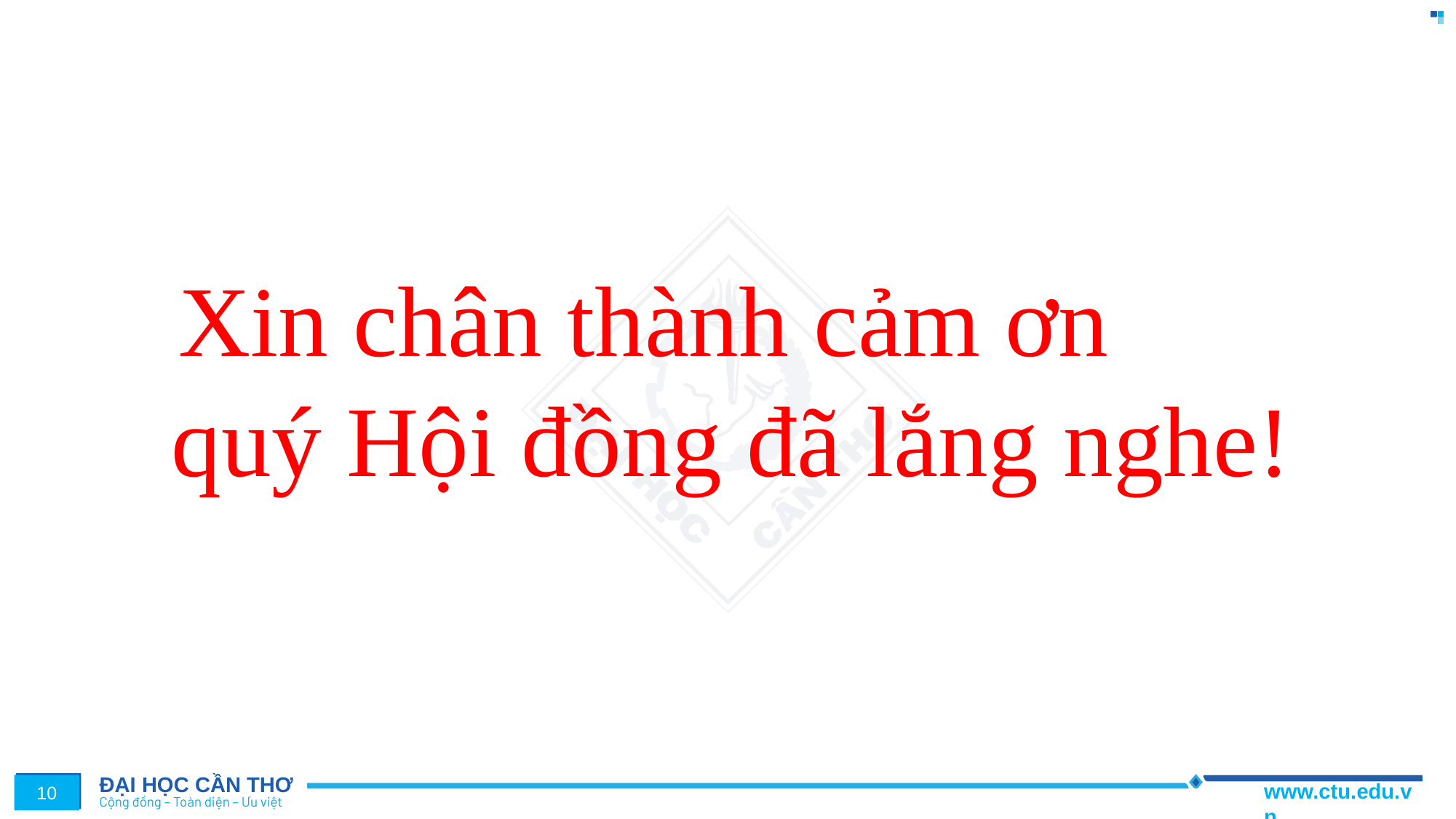

Xin chân thành cảm ơn        quý Hội đồng đã lắng nghe!